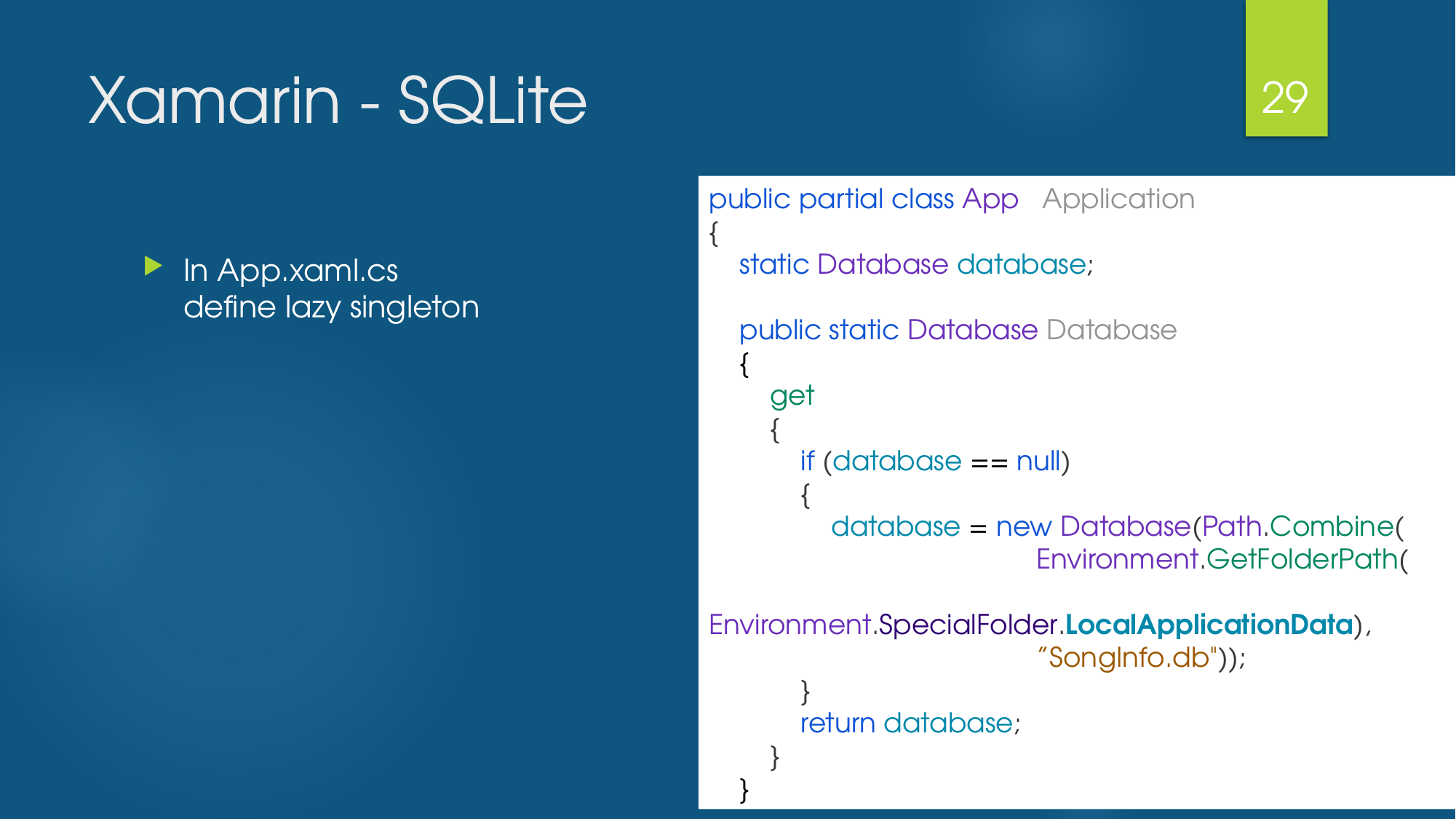

29
# Xamarin - SQLite
public partial class App : Application
{
    static Database database;
    public static Database Database
    {
        get
        {
            if (database == null)
            {
                database = new Database(Path.Combine(
			Environment.GetFolderPath(
			Environment.SpecialFolder.LocalApplicationData),
			”SongInfo.db"));
            }
            return database;
        }
    }
In App.xaml.cs
define lazy singleton